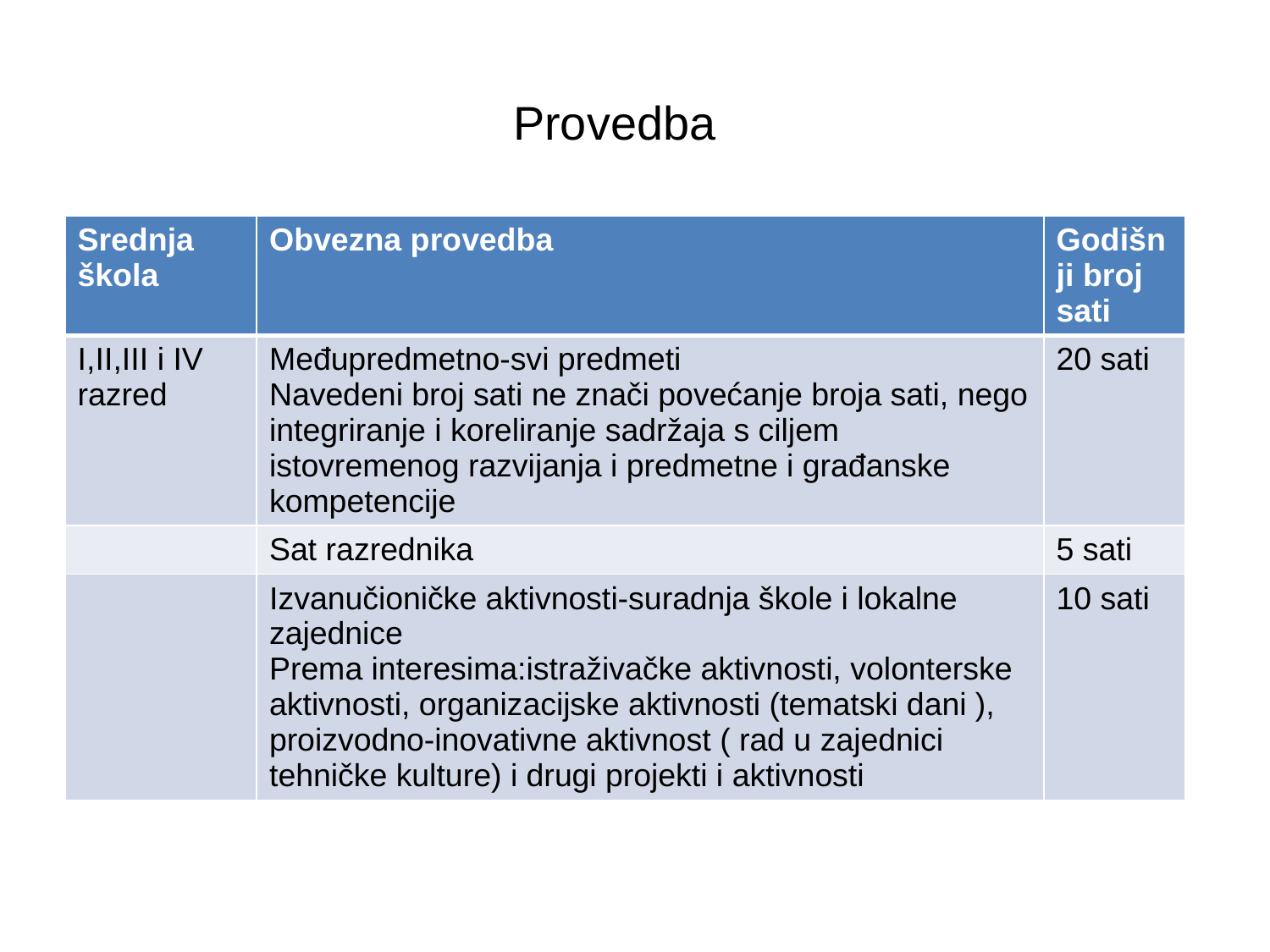

# Provedba
| Srednja škola | Obvezna provedba | Godišnji broj sati |
| --- | --- | --- |
| I,II,III i IV razred | Međupredmetno-svi predmeti Navedeni broj sati ne znači povećanje broja sati, nego integriranje i koreliranje sadržaja s ciljem istovremenog razvijanja i predmetne i građanske kompetencije | 20 sati |
|  | Sat razrednika | 5 sati |
|  | Izvanučioničke aktivnosti-suradnja škole i lokalne zajednice Prema interesima:istraživačke aktivnosti, volonterske aktivnosti, organizacijske aktivnosti (tematski dani ), proizvodno-inovativne aktivnost ( rad u zajednici tehničke kulture) i drugi projekti i aktivnosti | 10 sati |